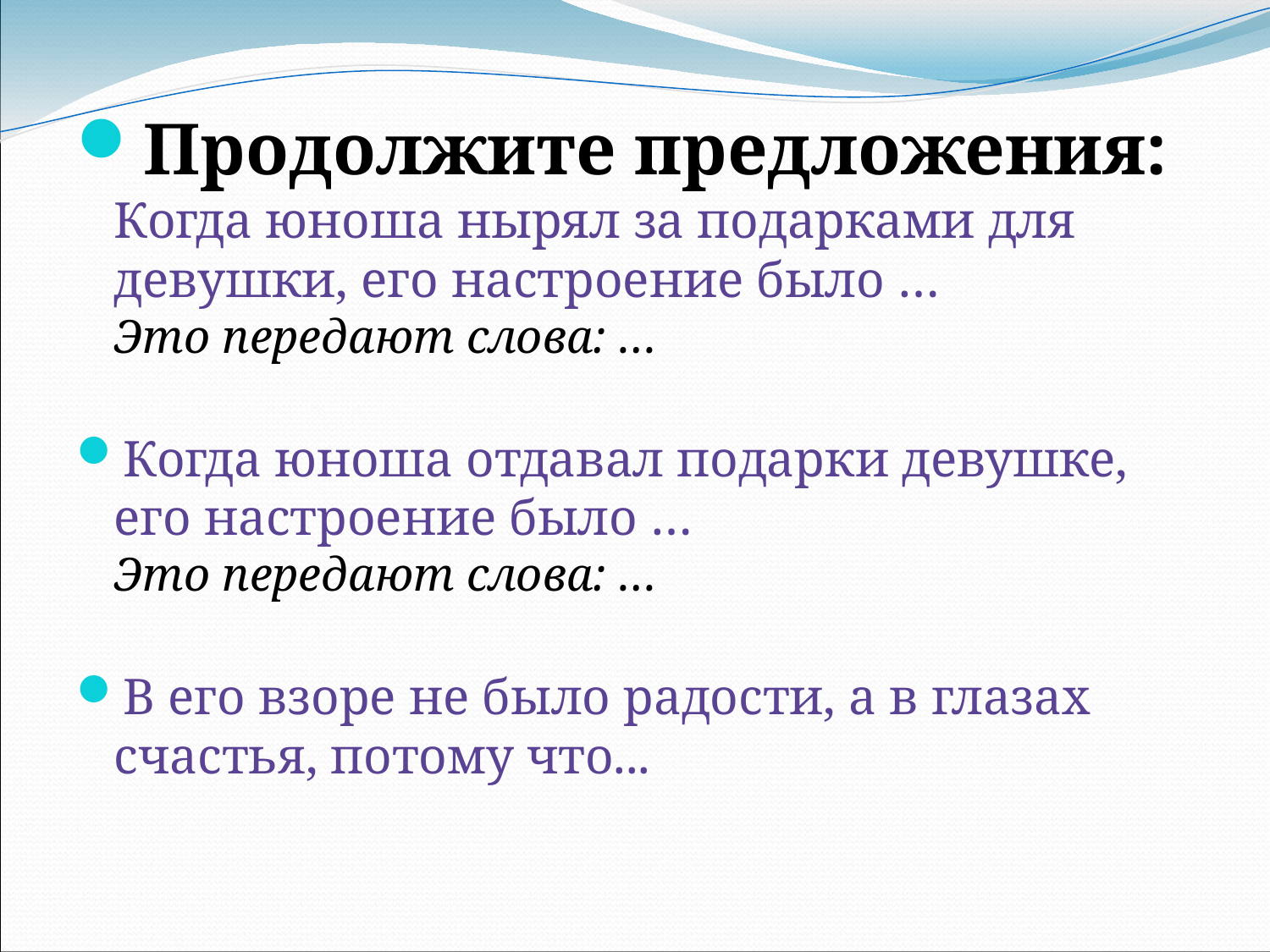

Продолжите предложения:
Когда юноша нырял за подарками для девушки, его настроение было …
Это передают слова: …
Когда юноша отдавал подарки девушке, его настроение было …
Это передают слова: …
В его взоре не было радости, а в глазах счастья, потому что...